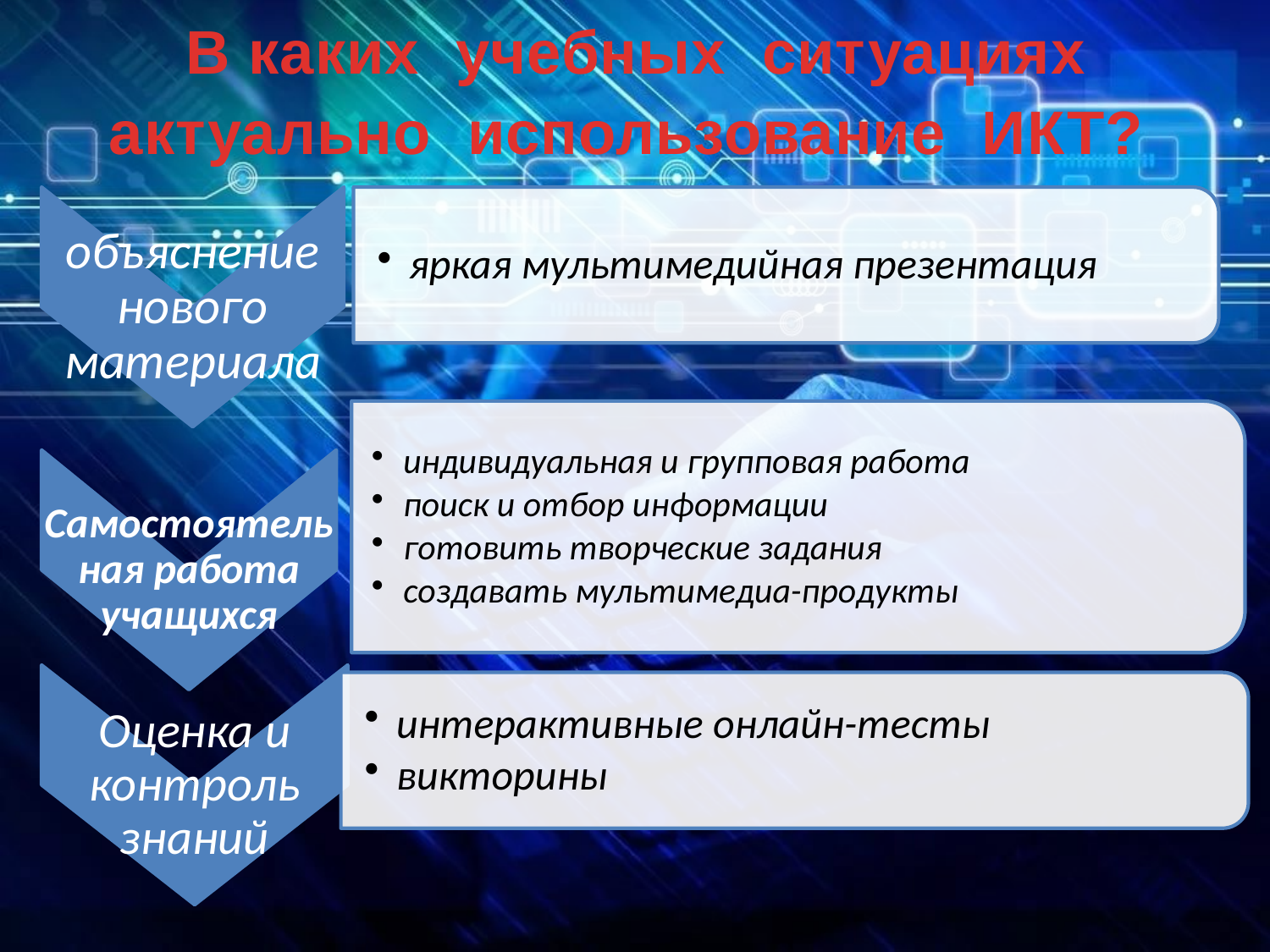

# В каких  учебных  ситуациях актуально  использование  ИКТ?
объяснение нового материала
яркая мультимедийная презентация
Самостоятельная работа учащихся
индивидуальная и групповая работа
поиск и отбор информации
готовить творческие задания
создавать мультимедиа-продукты
Оценка и контроль знаний
интерактивные онлайн-тесты
викторины